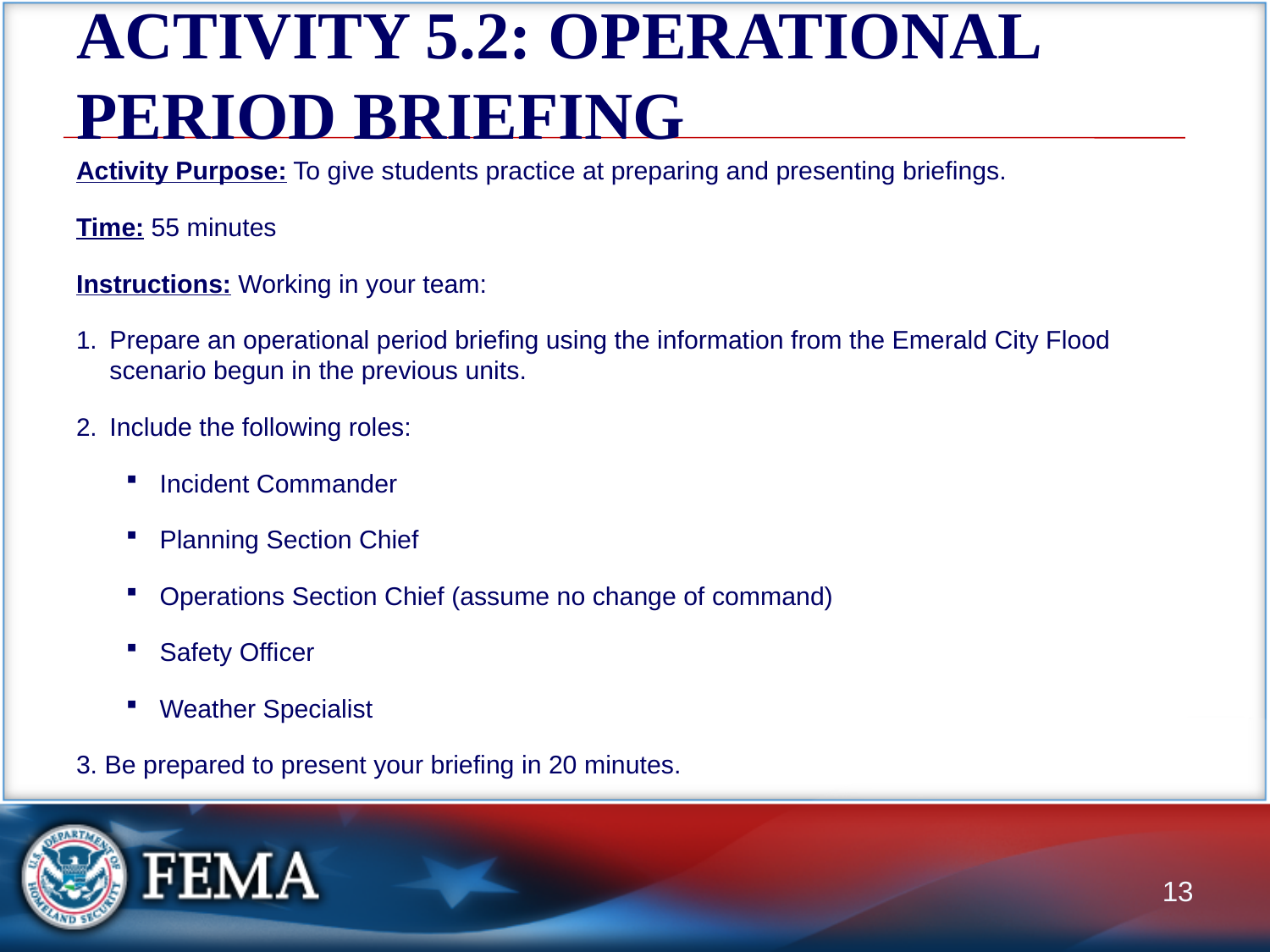

# ACTIVITY 5.2: OPERATIONAL PERIOD BRIEFING
Activity Purpose: To give students practice at preparing and presenting briefings.
Time: 55 minutes
Instructions: Working in your team:
Prepare an operational period briefing using the information from the Emerald City Flood scenario begun in the previous units.
Include the following roles:
Incident Commander
Planning Section Chief
Operations Section Chief (assume no change of command)
Safety Officer
Weather Specialist
3. Be prepared to present your briefing in 20 minutes.
13